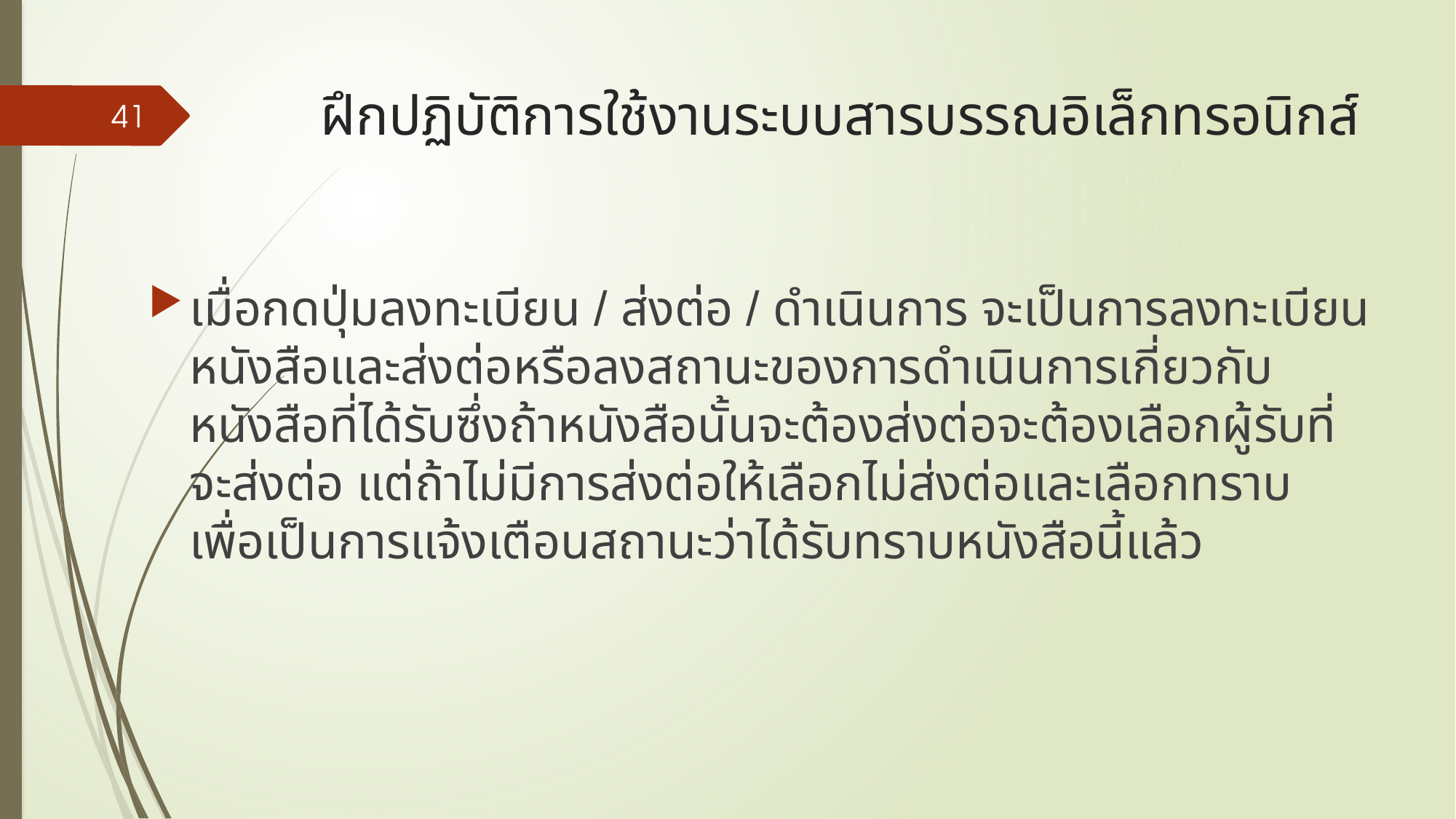

# ฝึกปฏิบัติการใช้งานระบบสารบรรณอิเล็กทรอนิกส์
41
เมื่อกดปุ่มลงทะเบียน / ส่งต่อ / ดำเนินการ จะเป็นการลงทะเบียนหนังสือและส่งต่อหรือลงสถานะของการดำเนินการเกี่ยวกับหนังสือที่ได้รับซึ่งถ้าหนังสือนั้นจะต้องส่งต่อจะต้องเลือกผู้รับที่จะส่งต่อ แต่ถ้าไม่มีการส่งต่อให้เลือกไม่ส่งต่อและเลือกทราบ เพื่อเป็นการแจ้งเตือนสถานะว่าได้รับทราบหนังสือนี้แล้ว